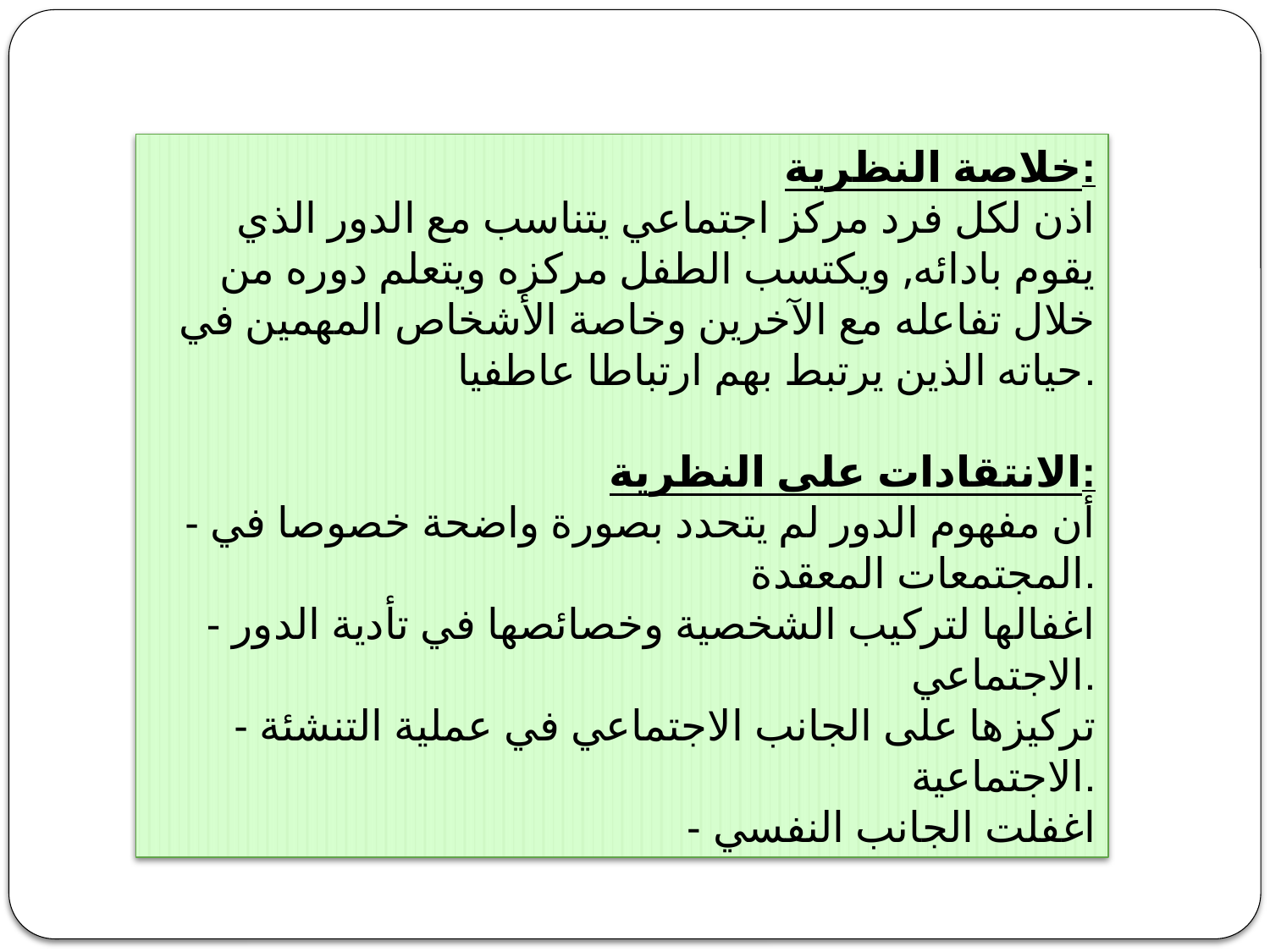

خلاصة النظرية:
اذن لكل فرد مركز اجتماعي يتناسب مع الدور الذي يقوم بادائه, ويكتسب الطفل مركزه ويتعلم دوره من خلال تفاعله مع الآخرين وخاصة الأشخاص المهمين في حياته الذين يرتبط بهم ارتباطا عاطفيا.

الانتقادات على النظرية:
- أن مفهوم الدور لم يتحدد بصورة واضحة خصوصا في المجتمعات المعقدة.
- اغفالها لتركيب الشخصية وخصائصها في تأدية الدور الاجتماعي.
- تركيزها على الجانب الاجتماعي في عملية التنشئة الاجتماعية.
- اغفلت الجانب النفسي